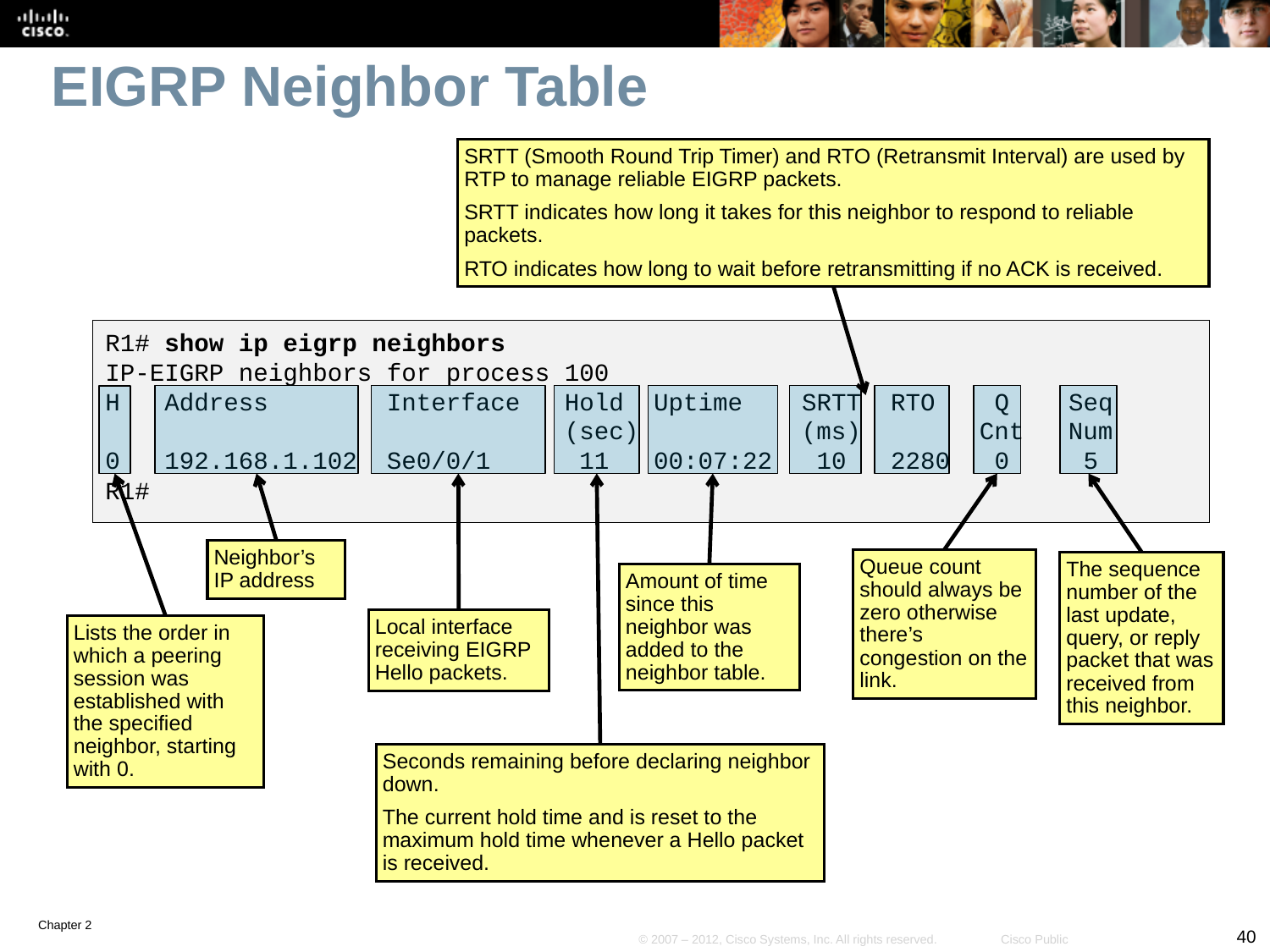

# EIGRP Neighbor Table
SRTT (Smooth Round Trip Timer) and RTO (Retransmit Interval) are used by RTP to manage reliable EIGRP packets.
SRTT indicates how long it takes for this neighbor to respond to reliable packets.
RTO indicates how long to wait before retransmitting if no ACK is received.
R1# show ip eigrp neighbors
IP-EIGRP neighbors for process 100
H   Address        Interface   Hold  Uptime    SRTT  RTO    Q    Seq
                               (sec)           (ms)        Cnt   Num
0   192.168.1.102  Se0/0/1      11   00:07:22   10   2280   0     5
R1#

Neighbor’s IP address
Queue count should always be zero otherwise there’s congestion on the link.
The sequence number of the last update, query, or reply packet that was received from this neighbor.
Amount of time since this neighbor was added to the neighbor table.
Local interface receiving EIGRP Hello packets.
Lists the order in which a peering session was established with the specified neighbor, starting with 0.
Seconds remaining before declaring neighbor down.
The current hold time and is reset to the maximum hold time whenever a Hello packet is received.